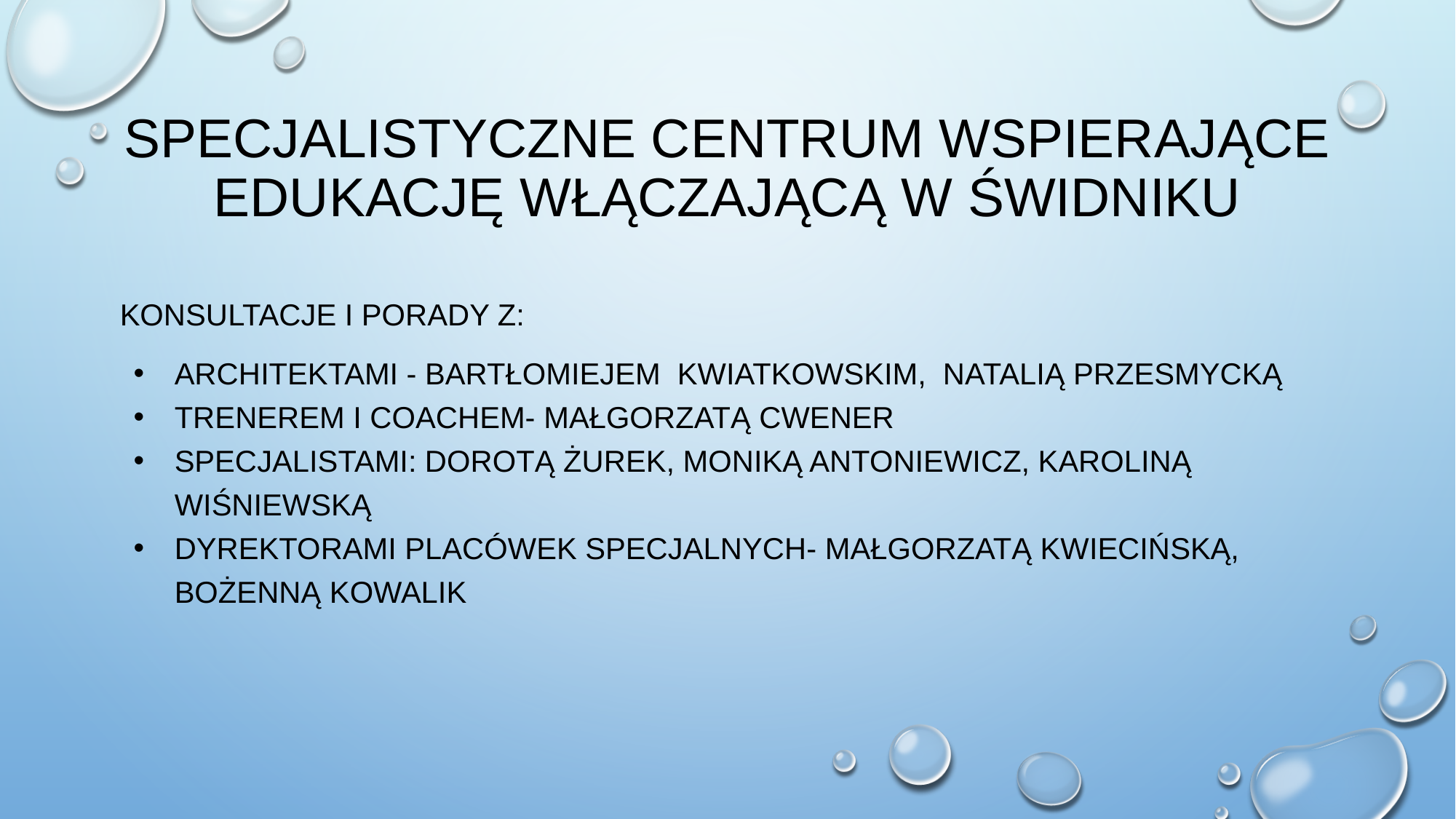

# SPECJALISTYCZNE CENTRUM WSPIERAJĄCE EDUKACJĘ WŁĄCZAJĄCĄ W ŚWIDNIKU
KONSULTACJE I PORADY Z:
ARCHITEKTAMI - BARTŁOMIEJEM  KWIATKOWSKIM,  NATALIĄ PRZESMYCKĄ
TRENEREM I COACHEM- MAŁGORZATĄ CWENER
SPECJALISTAMI: DOROTĄ ŻUREK, MONIKĄ ANTONIEWICZ, KAROLINĄ WIŚNIEWSKĄ
DYREKTORAMI PLACÓWEK SPECJALNYCH- MAŁGORZATĄ KWIECIŃSKĄ, BOŻENNĄ KOWALIK